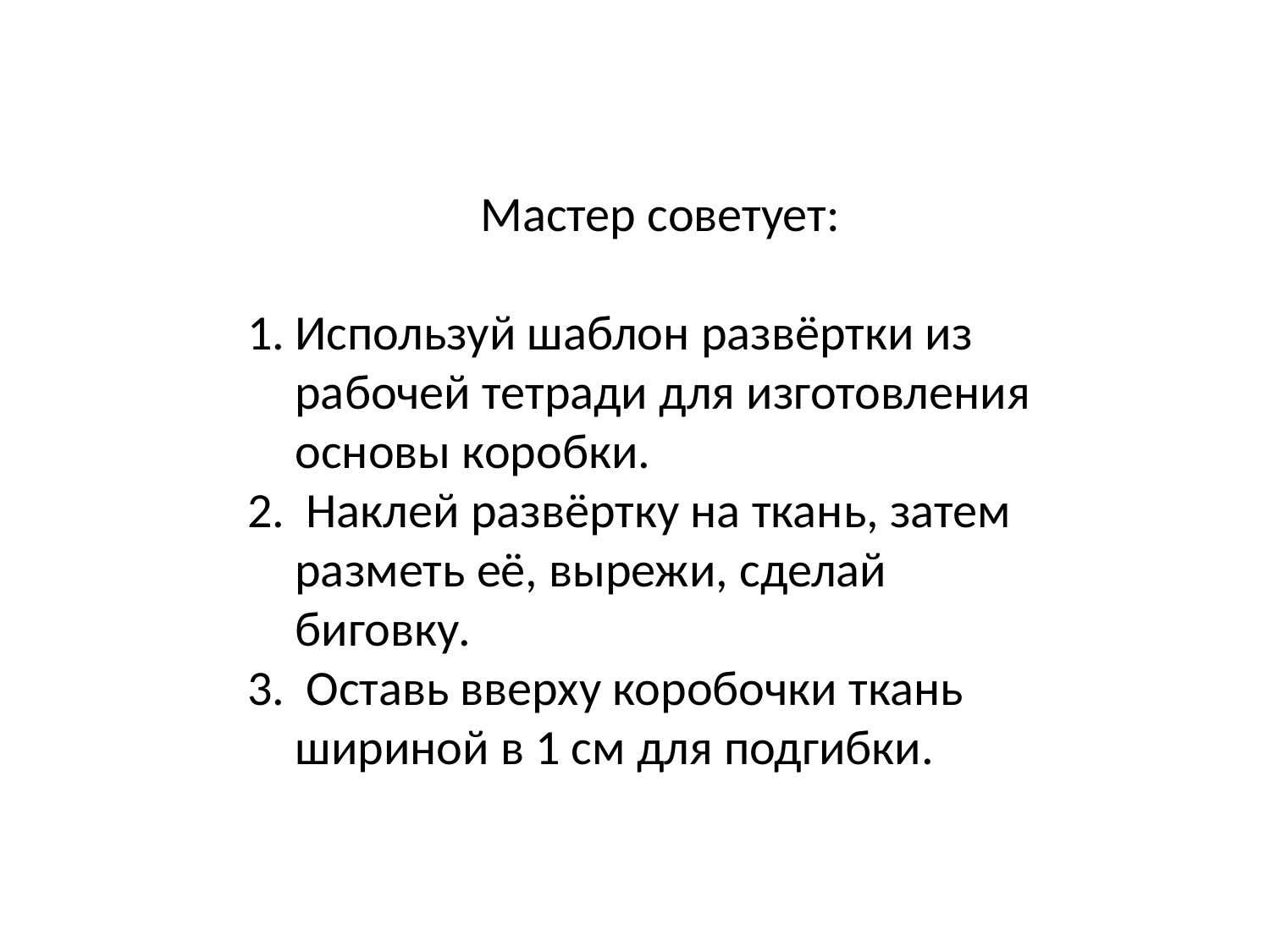

Мастер советует:

Используй шаблон развёртки из рабочей тетради для изготовления основы коробки.
 Наклей развёртку на ткань, затем разметь её, вырежи, сделай биговку.
 Оставь вверху коробочки ткань шириной в 1 см для подгибки.